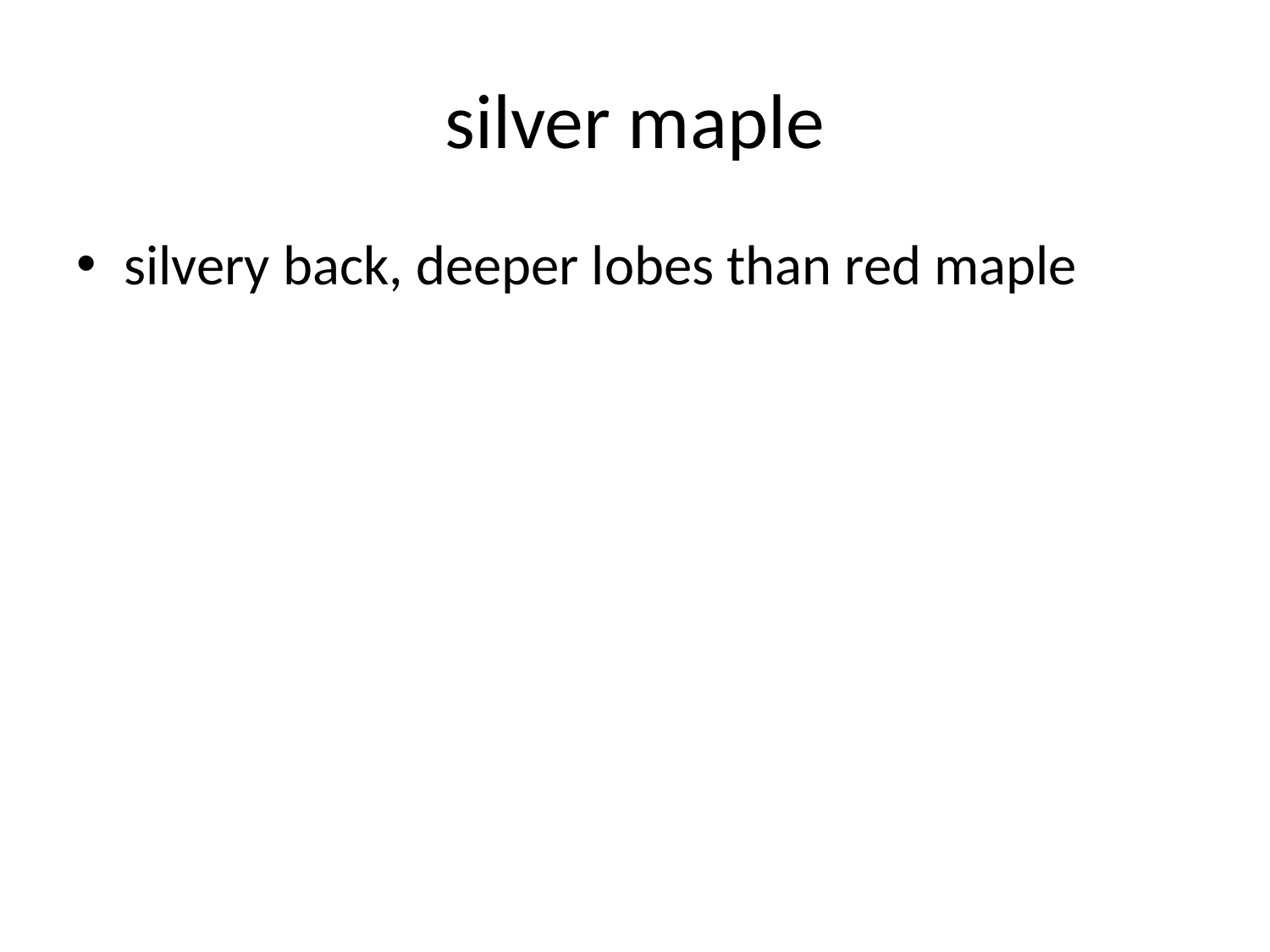

# silver maple
silvery back, deeper lobes than red maple